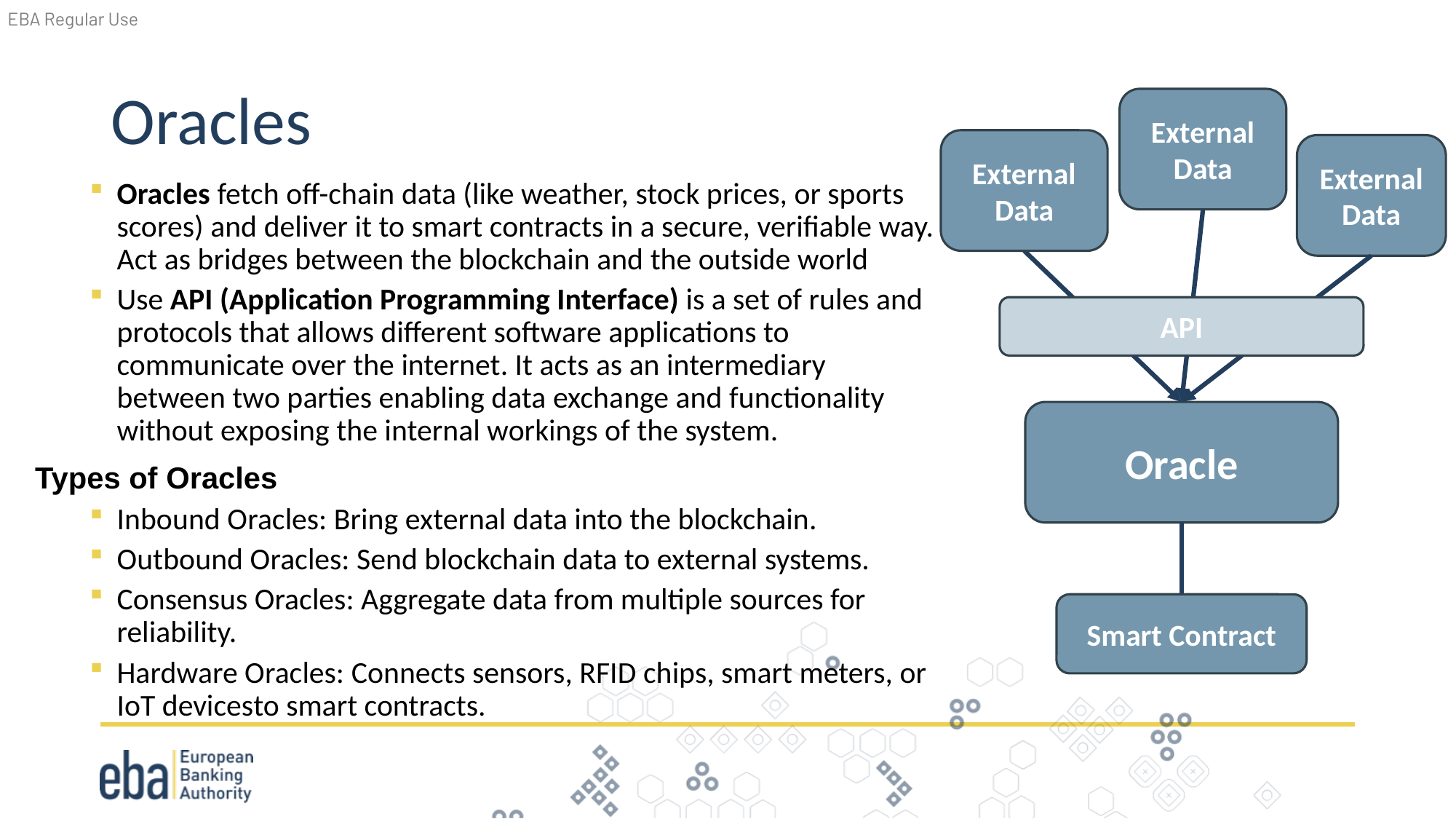

# Oracles
External Data
External Data
External Data
Oracles fetch off-chain data (like weather, stock prices, or sports scores) and deliver it to smart contracts in a secure, verifiable way. Act as bridges between the blockchain and the outside world
Use API (Application Programming Interface) is a set of rules and protocols that allows different software applications to communicate over the internet. It acts as an intermediary between two parties enabling data exchange and functionality without exposing the internal workings of the system.
Types of Oracles
Inbound Oracles: Bring external data into the blockchain.
Outbound Oracles: Send blockchain data to external systems.
Consensus Oracles: Aggregate data from multiple sources for reliability.
Hardware Oracles: Connects sensors, RFID chips, smart meters, or IoT devicesto smart contracts.

API
Oracle
Smart Contract